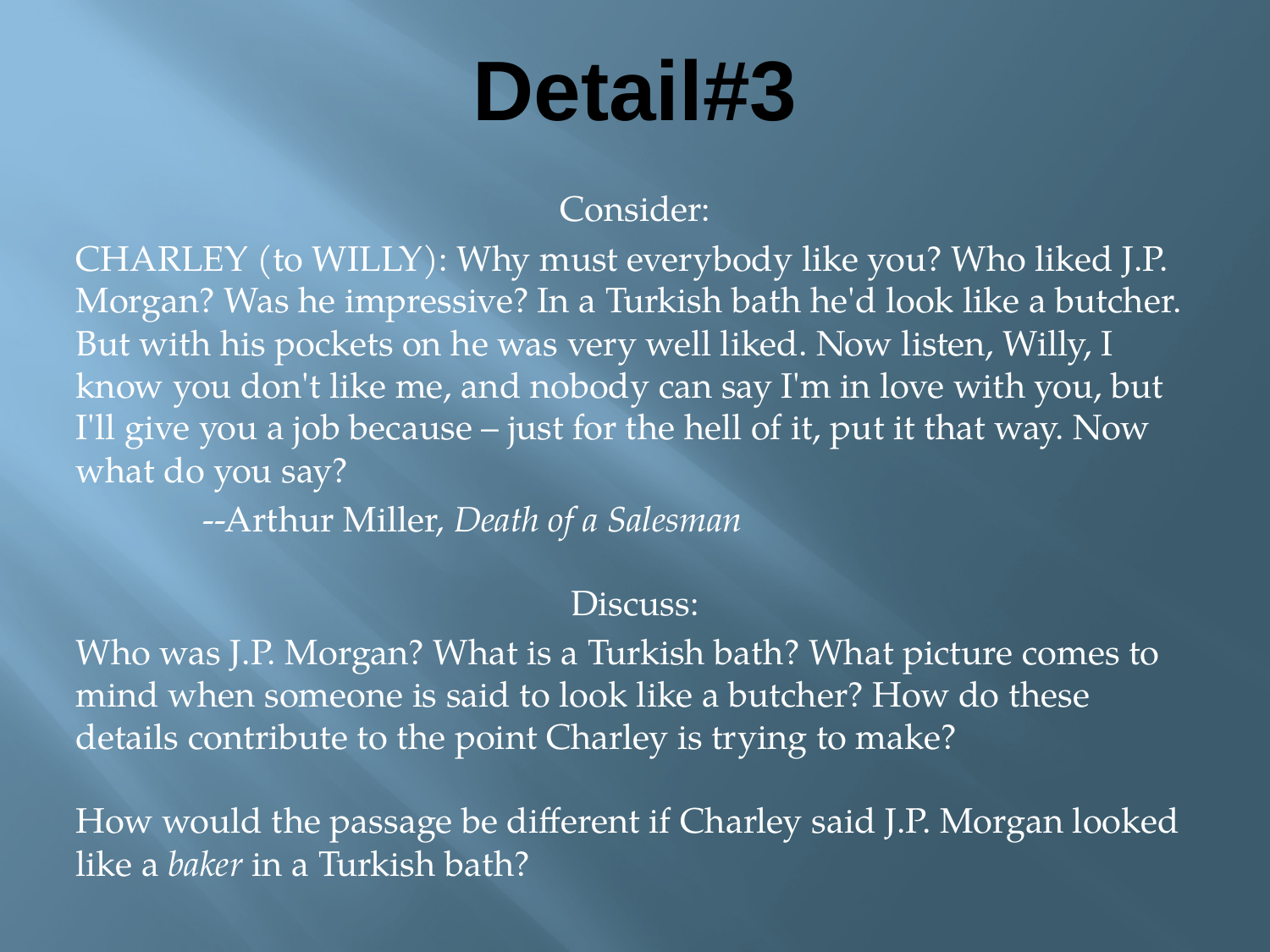

# Detail#3
Consider:
CHARLEY (to WILLY): Why must everybody like you? Who liked J.P. Morgan? Was he impressive? In a Turkish bath he'd look like a butcher. But with his pockets on he was very well liked. Now listen, Willy, I know you don't like me, and nobody can say I'm in love with you, but I'll give you a job because – just for the hell of it, put it that way. Now what do you say?
	--Arthur Miller, Death of a Salesman

Discuss:
Who was J.P. Morgan? What is a Turkish bath? What picture comes to mind when someone is said to look like a butcher? How do these details contribute to the point Charley is trying to make?

How would the passage be different if Charley said J.P. Morgan looked like a baker in a Turkish bath?